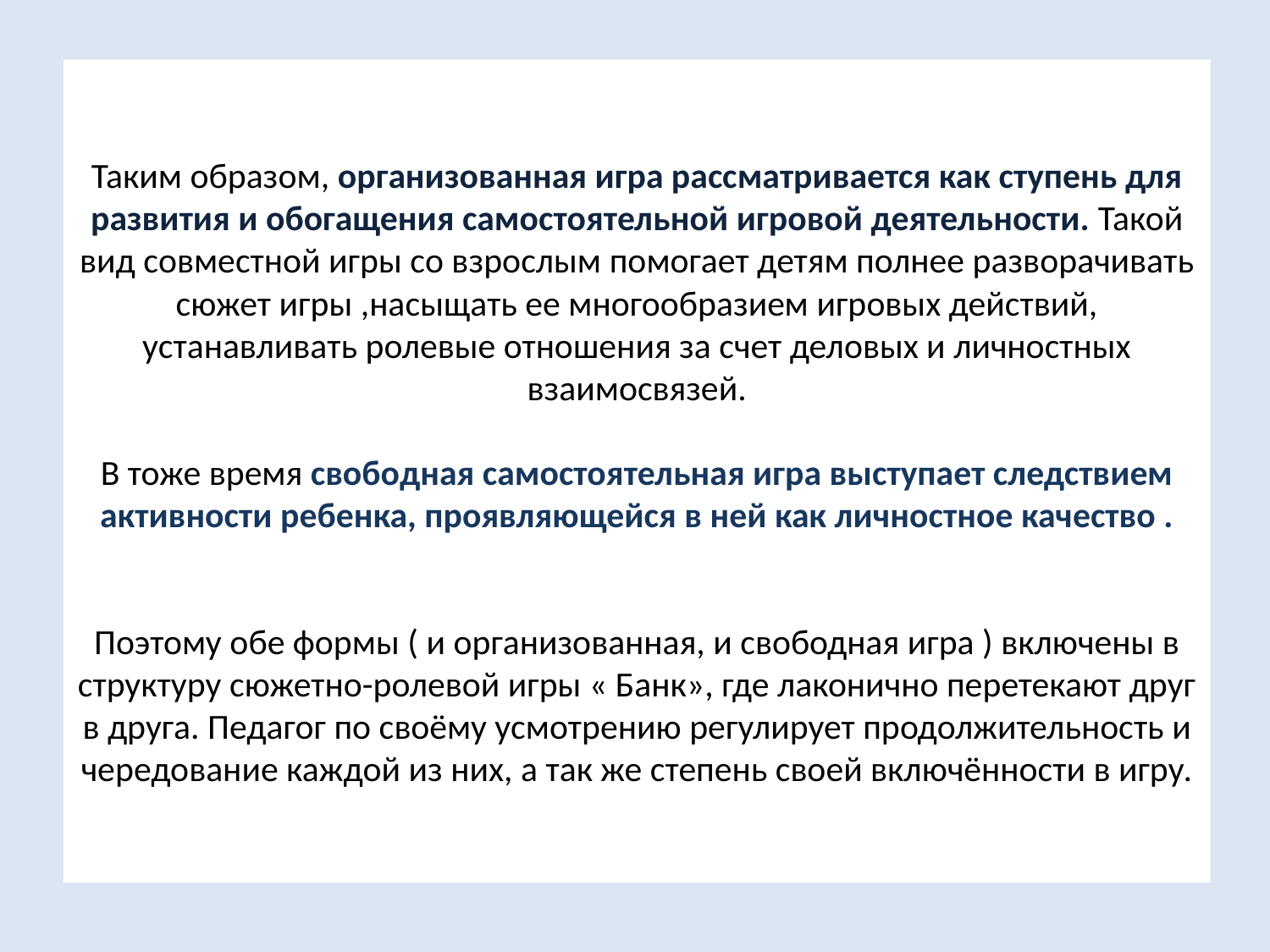

# Таким образом, организованная игра рассматривается как ступень для развития и обогащения самостоятельной игровой деятельности. Такой вид совместной игры со взрослым помогает детям полнее разворачивать сюжет игры ,насыщать ее многообразием игровых действий, устанавливать ролевые отношения за счет деловых и личностных взаимосвязей. В тоже время свободная самостоятельная игра выступает следствием активности ребенка, проявляющейся в ней как личностное качество . Поэтому обе формы ( и организованная, и свободная игра ) включены в структуру сюжетно-ролевой игры « Банк», где лаконично перетекают друг в друга. Педагог по своёму усмотрению регулирует продолжительность и чередование каждой из них, а так же степень своей включённости в игру.